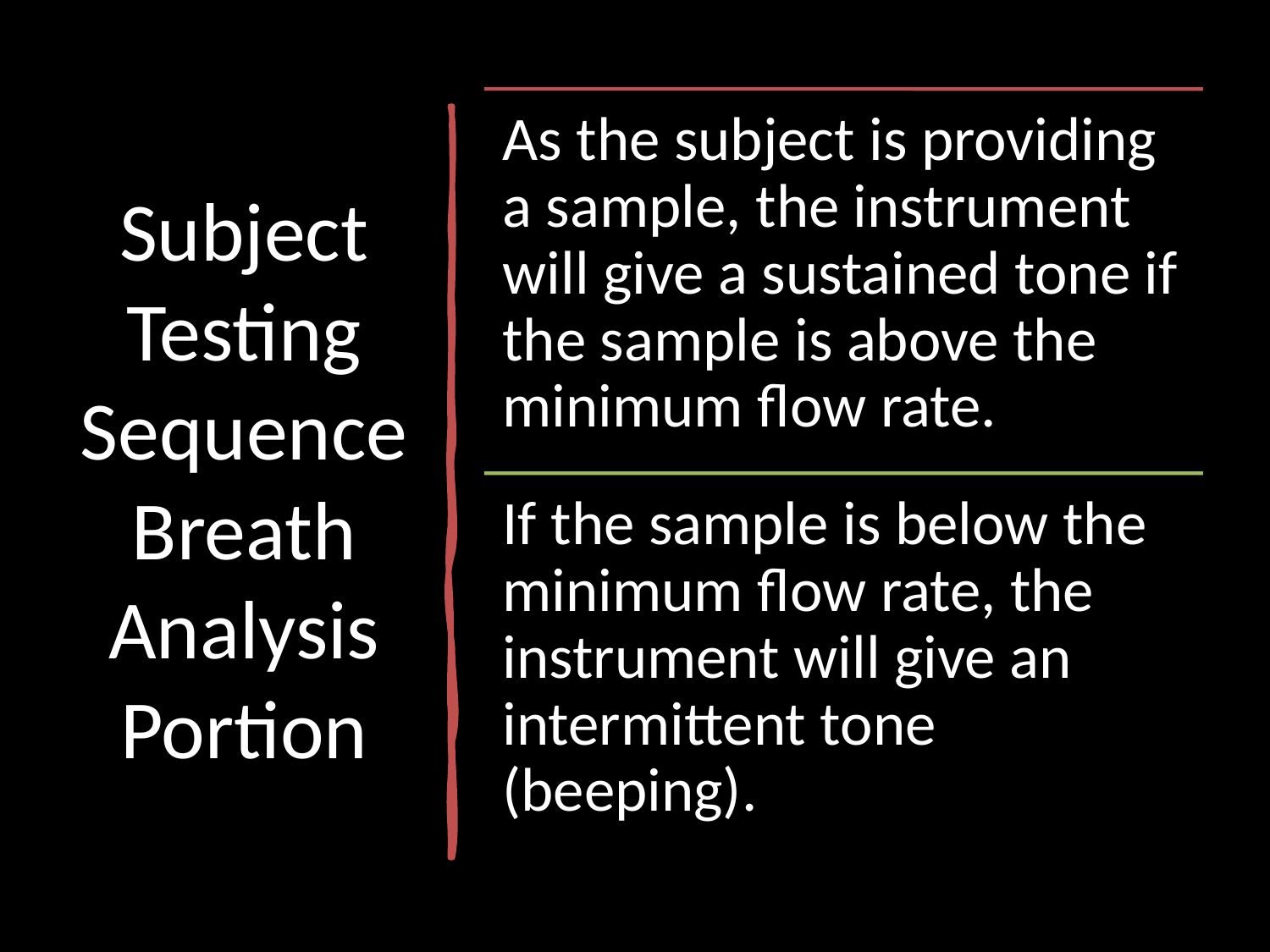

As the subject is providing a sample, the instrument will give a sustained tone if the sample is above the minimum flow rate.
If the sample is below the minimum flow rate, the instrument will give an intermittent tone (beeping).
# Subject Testing Sequence Breath Analysis Portion

Approved and Issued: 2025.10.01